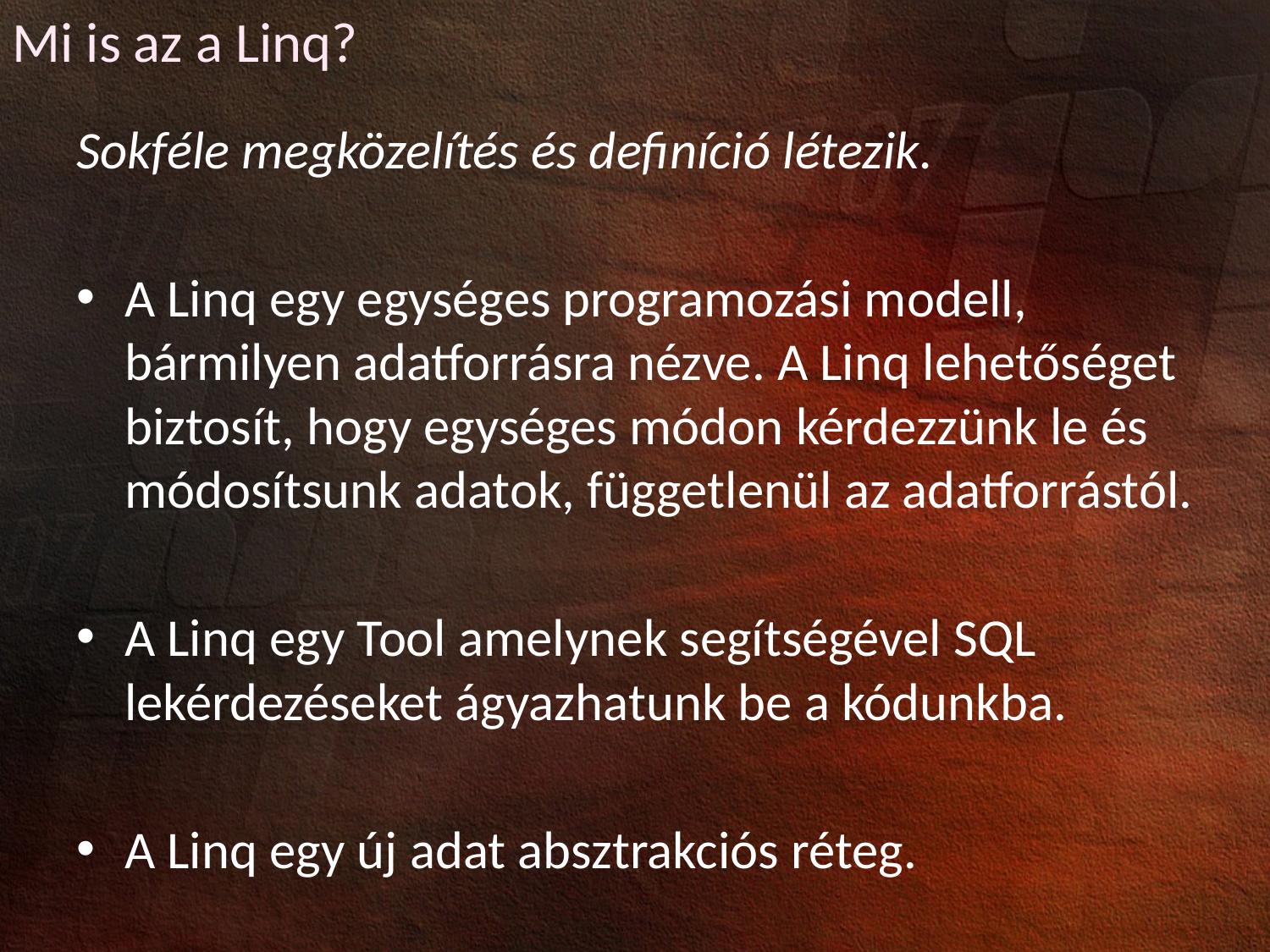

Mi is az a Linq?
Sokféle megközelítés és definíció létezik.

A Linq egy egységes programozási modell, bármilyen adatforrásra nézve. A Linq lehetőséget biztosít, hogy egységes módon kérdezzünk le és módosítsunk adatok, függetlenül az adatforrástól.

A Linq egy Tool amelynek segítségével SQL lekérdezéseket ágyazhatunk be a kódunkba.

A Linq egy új adat absztrakciós réteg.